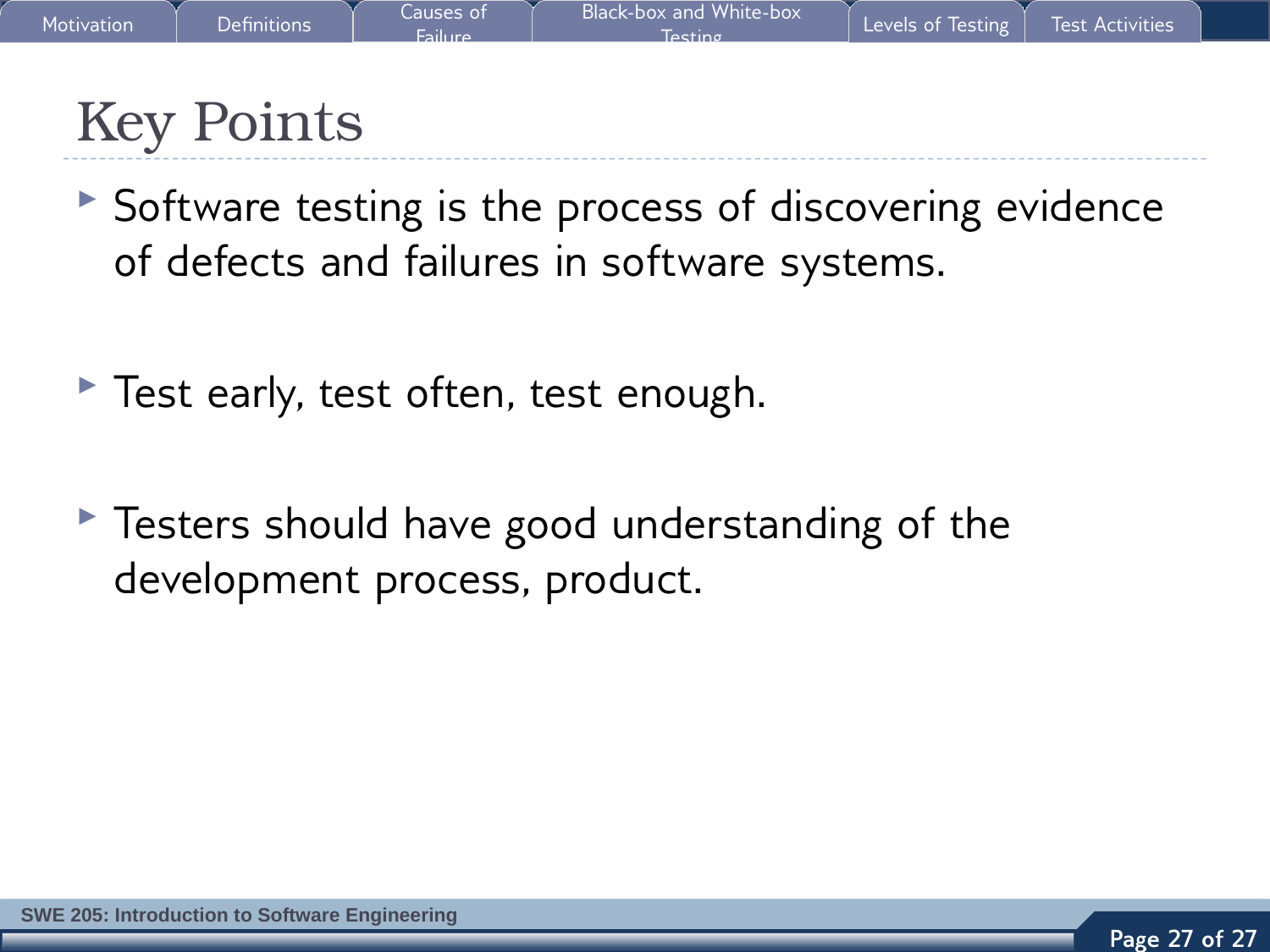

Motivation
Definitions
Causes of Failure
Black-box and White-box Testing
Levels of Testing
Test Activities
# Key Points
Software testing is the process of discovering evidence of defects and failures in software systems.

Test early, test often, test enough.

Testers should have good understanding of the development process, product.
27
Page 27 of 27